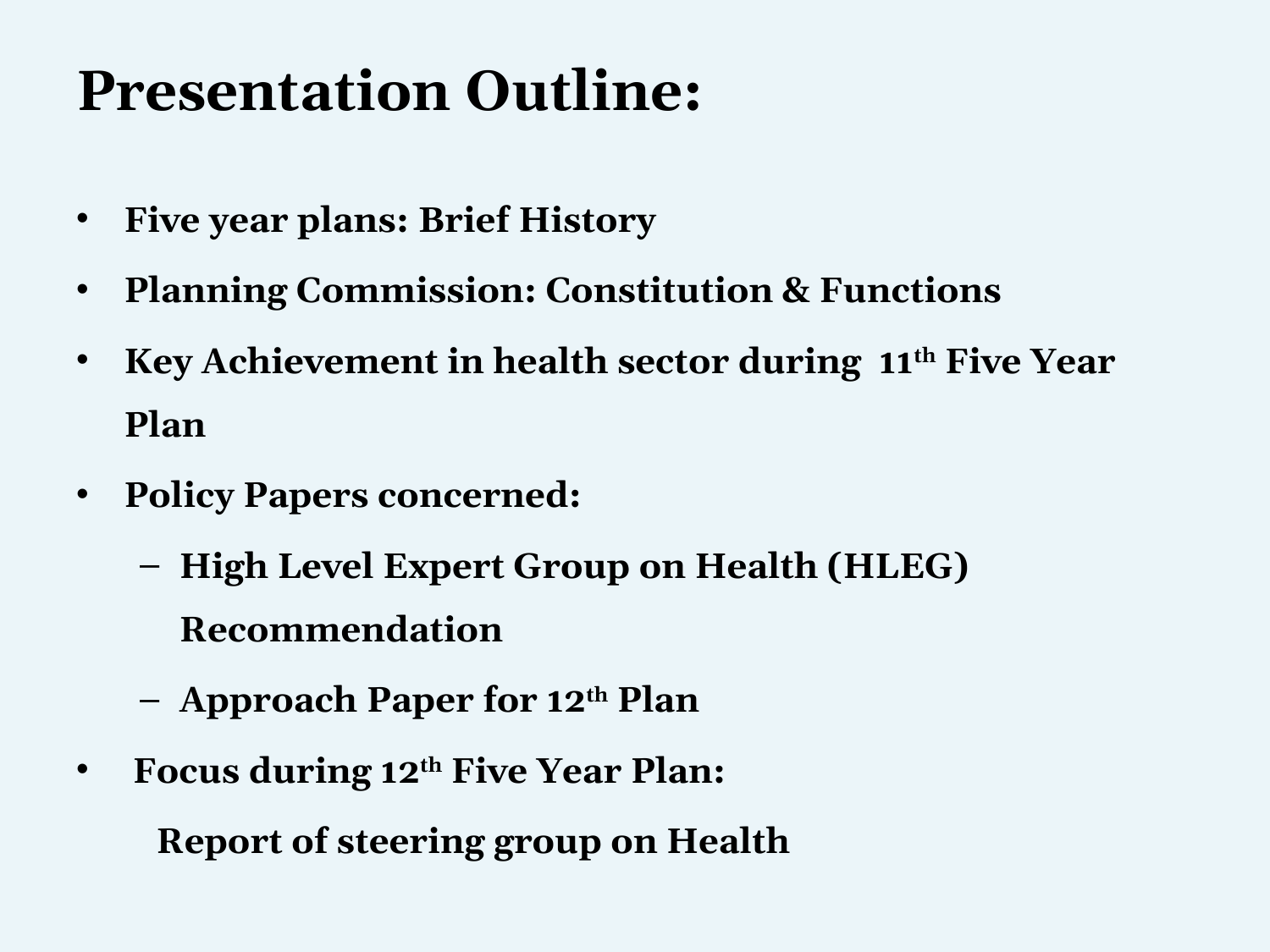

# Presentation Outline:
Five year plans: Brief History
Planning Commission: Constitution & Functions
Key Achievement in health sector during  11th Five Year Plan
Policy Papers concerned:
High Level Expert Group on Health (HLEG) Recommendation
Approach Paper for 12th Plan
 Focus during 12th Five Year Plan:
         Report of steering group on Health